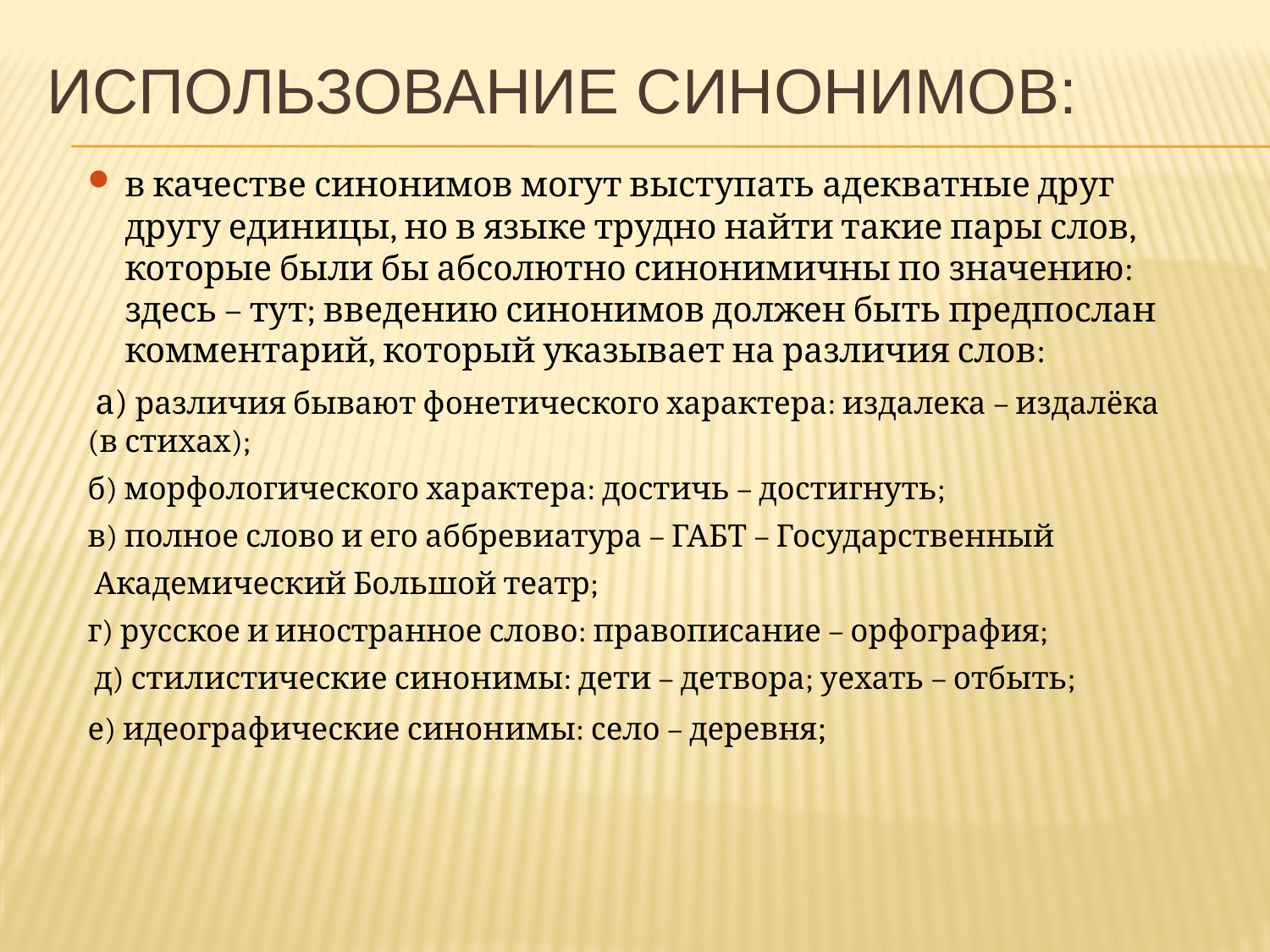

# Использование синонимов:
в качестве синонимов могут выступать адекватные друг другу единицы, но в языке трудно найти такие пары слов, которые были бы абсолютно синонимичны по значению: здесь – тут; введению синонимов должен быть предпослан комментарий, который указывает на различия слов:
 а) различия бывают фонетического характера: издалека – издалёка (в стихах);
б) морфологического характера: достичь – достигнуть;
в) полное слово и его аббревиатура – ГАБТ – Государственный
 Академический Большой театр;
г) русское и иностранное слово: правописание – орфография;
 д) стилистические синонимы: дети – детвора; уехать – отбыть;
е) идеографические синонимы: село – деревня;